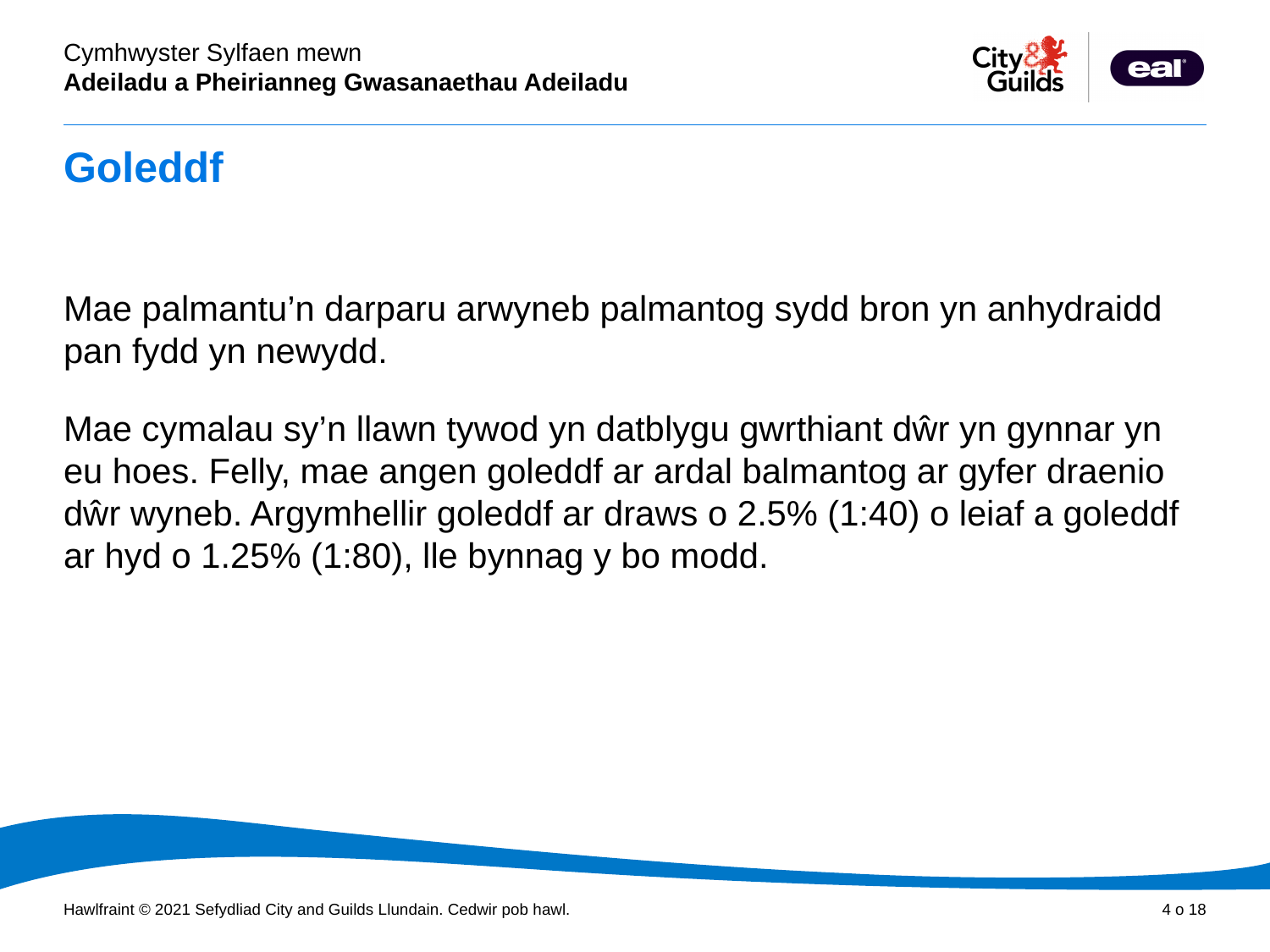

# Goleddf
Mae palmantu’n darparu arwyneb palmantog sydd bron yn anhydraidd pan fydd yn newydd.
Mae cymalau sy’n llawn tywod yn datblygu gwrthiant dŵr yn gynnar yn eu hoes. Felly, mae angen goleddf ar ardal balmantog ar gyfer draenio dŵr wyneb. Argymhellir goleddf ar draws o 2.5% (1:40) o leiaf a goleddf ar hyd o 1.25% (1:80), lle bynnag y bo modd.